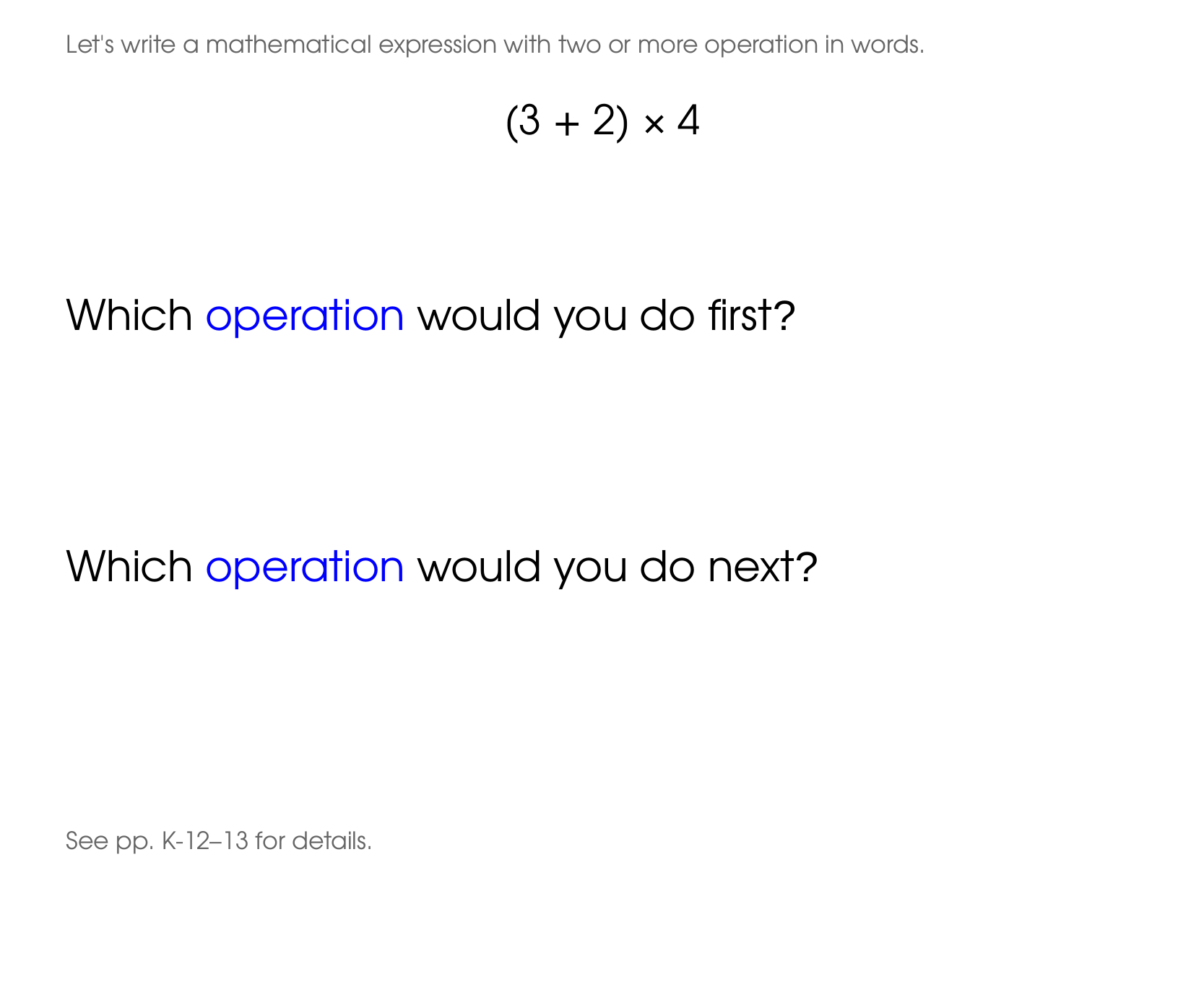

Let's write a mathematical expression with two or more operation in words.
(3 + 2) × 4
Which operation would you do first?
Which operation would you do next?
See pp. K-12–13 for details.